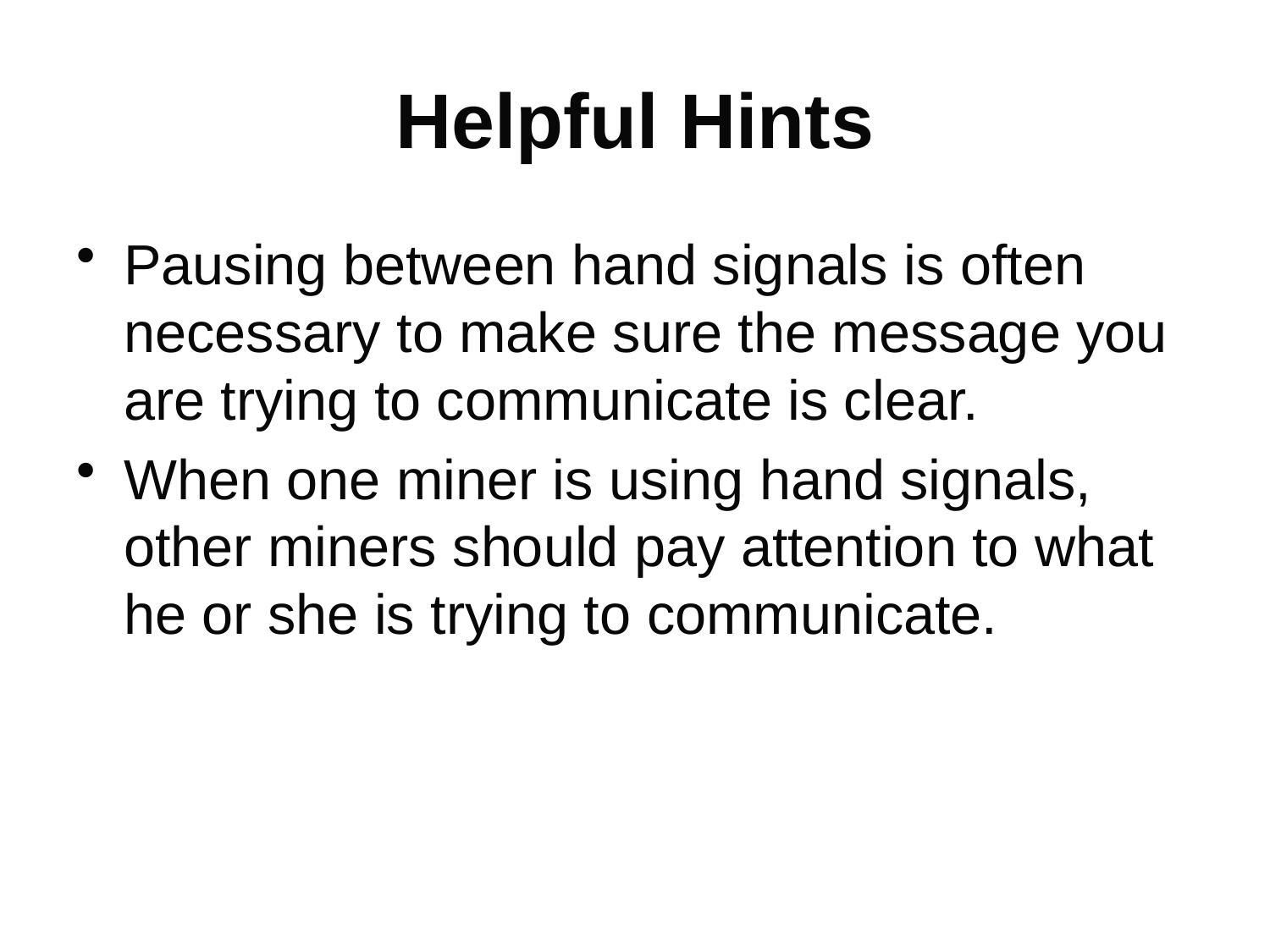

# Helpful Hints
Pausing between hand signals is often necessary to make sure the message you are trying to communicate is clear.
When one miner is using hand signals, other miners should pay attention to what he or she is trying to communicate.